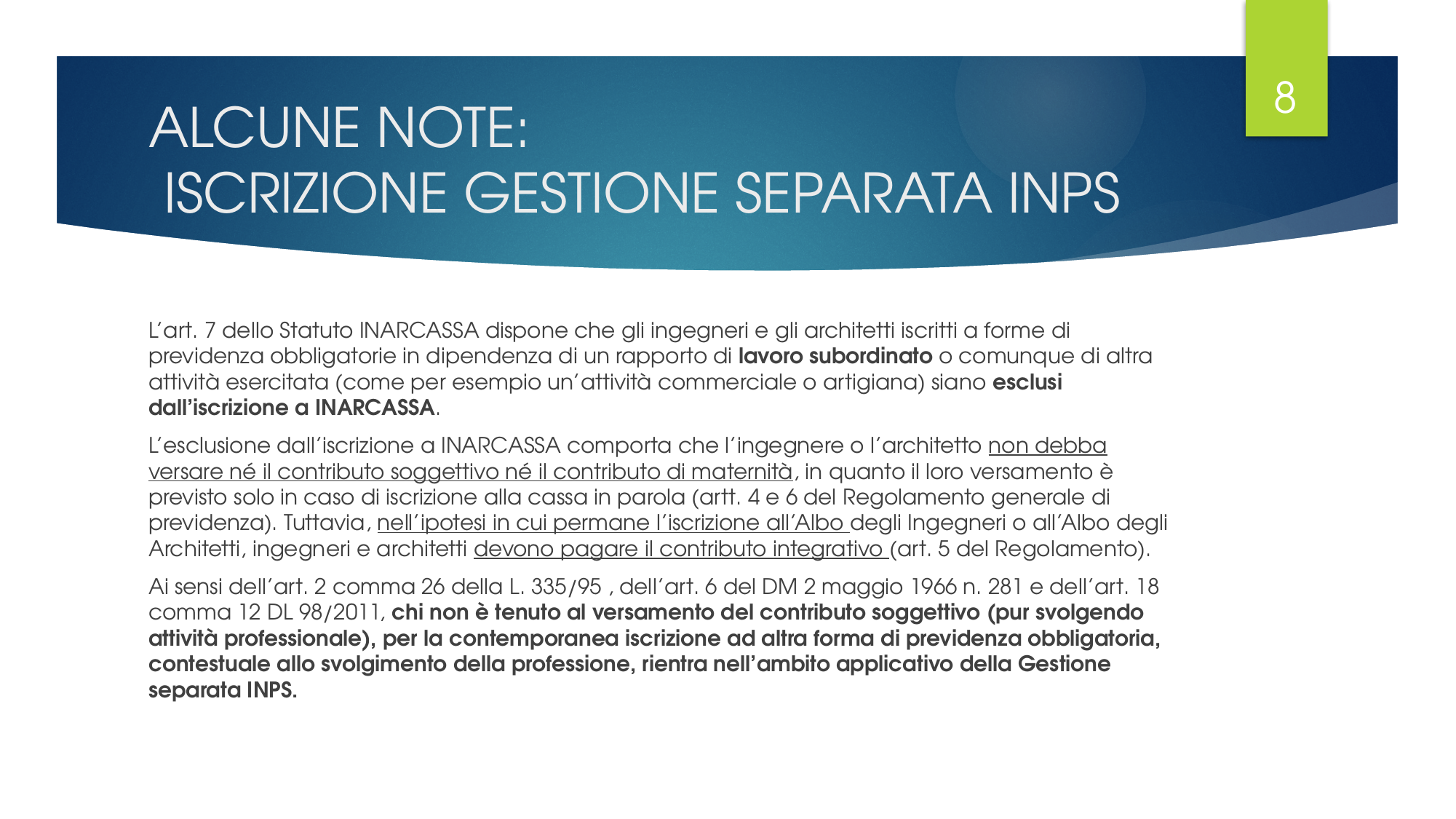

8
# ALCUNE NOTE: ISCRIZIONE GESTIONE SEPARATA INPS
L’art. 7 dello Statuto INARCASSA dispone che gli ingegneri e gli architetti iscritti a forme di previdenza obbligatorie in dipendenza di un rapporto di lavoro subordinato o comunque di altra attività esercitata (come per esempio un’attività commerciale o artigiana) siano esclusi dall’iscrizione a INARCASSA.
L’esclusione dall’iscrizione a INARCASSA comporta che l’ingegnere o l’architetto non debba versare né il contributo soggettivo né il contributo di maternità, in quanto il loro versamento è previsto solo in caso di iscrizione alla cassa in parola (artt. 4 e 6 del Regolamento generale di previdenza). Tuttavia, nell’ipotesi in cui permane l’iscrizione all’Albo degli Ingegneri o all’Albo degli Architetti, ingegneri e architetti devono pagare il contributo integrativo (art. 5 del Regolamento).
Ai sensi dell’art. 2 comma 26 della L. 335/95 , dell’art. 6 del DM 2 maggio 1966 n. 281 e dell’art. 18 comma 12 DL 98/2011, chi non è tenuto al versamento del contributo soggettivo (pur svolgendo attività professionale), per la contemporanea iscrizione ad altra forma di previdenza obbligatoria, contestuale allo svolgimento della professione, rientra nell’ambito applicativo della Gestione separata INPS.